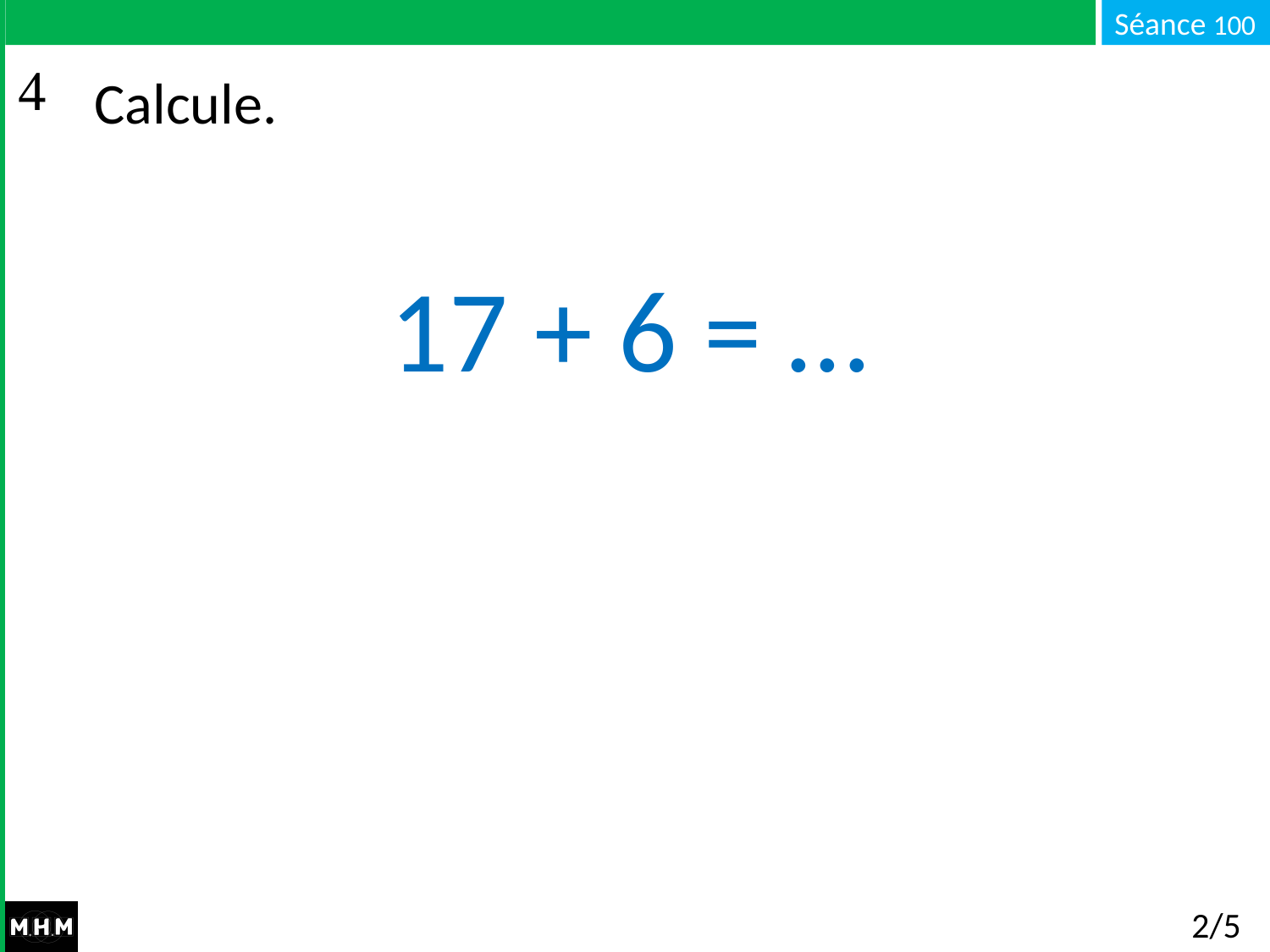

# Calcule.
17 + 6 = …
2/5